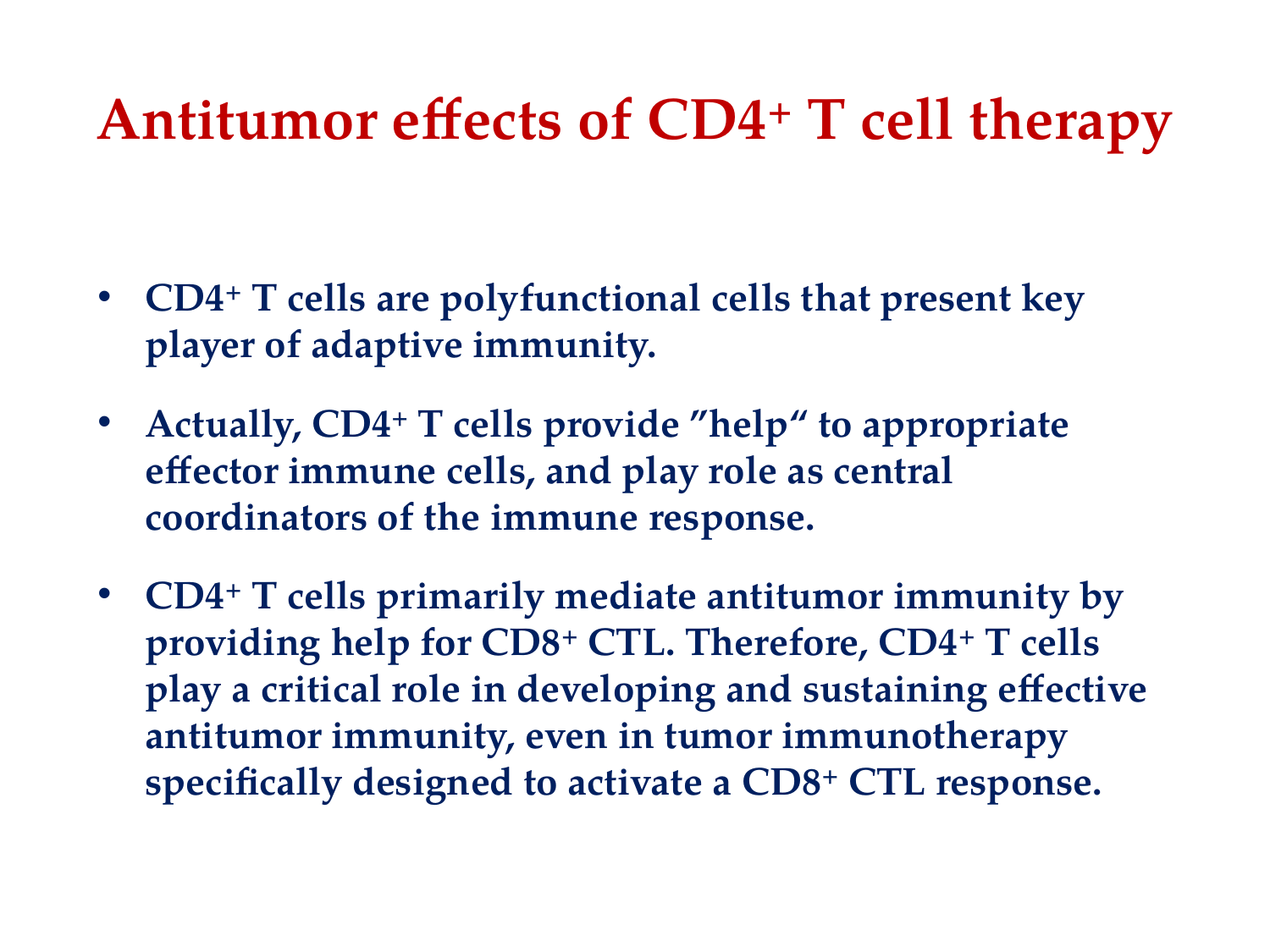

# Antitumor effects of CD4+ T cell therapy
CD4+ T cells are polyfunctional cells that present key player of adaptive immunity.

Actually, CD4+ T cells provide ”help“ to appropriate effector immune cells, and play role as central coordinators of the immune response.

CD4+ T cells primarily mediate antitumor immunity by providing help for CD8+ CTL. Therefore, CD4+ T cells play a critical role in developing and sustaining effective antitumor immunity, even in tumor immunotherapy specifically designed to activate a CD8+ CTL response.